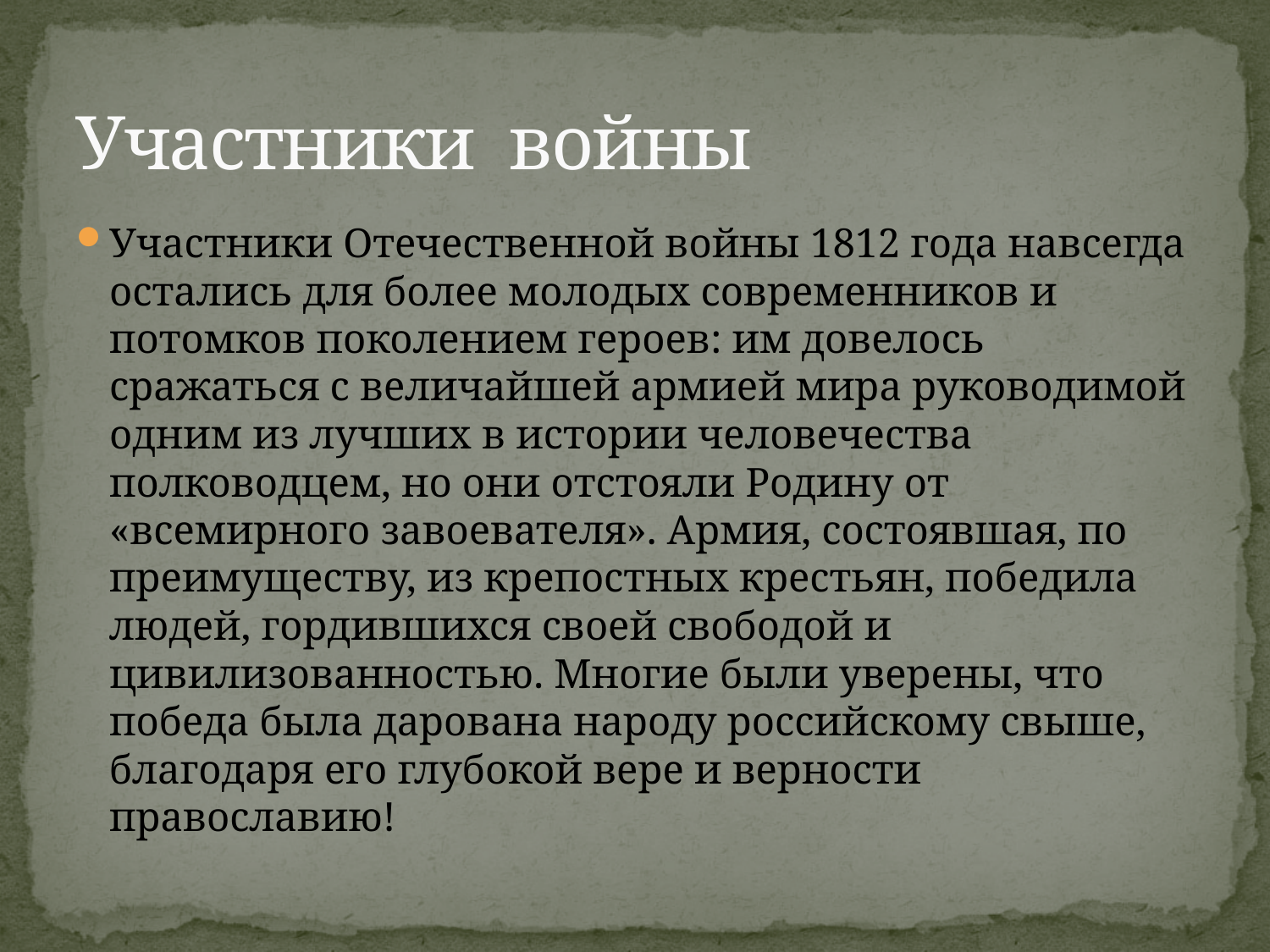

# Участники  войны
Участники Отечественной войны 1812 года навсегда остались для более молодых современников и потомков поколением героев: им довелось сражаться с величайшей армией мира руководимой одним из лучших в истории человечества полководцем, но они отстояли Родину от «всемирного завоевателя». Армия, состоявшая, по преимуществу, из крепостных крестьян, победила людей, гордившихся своей свободой и цивилизованностью. Многие были уверены, что победа была дарована народу российскому свыше, благодаря его глубокой вере и верности православию!